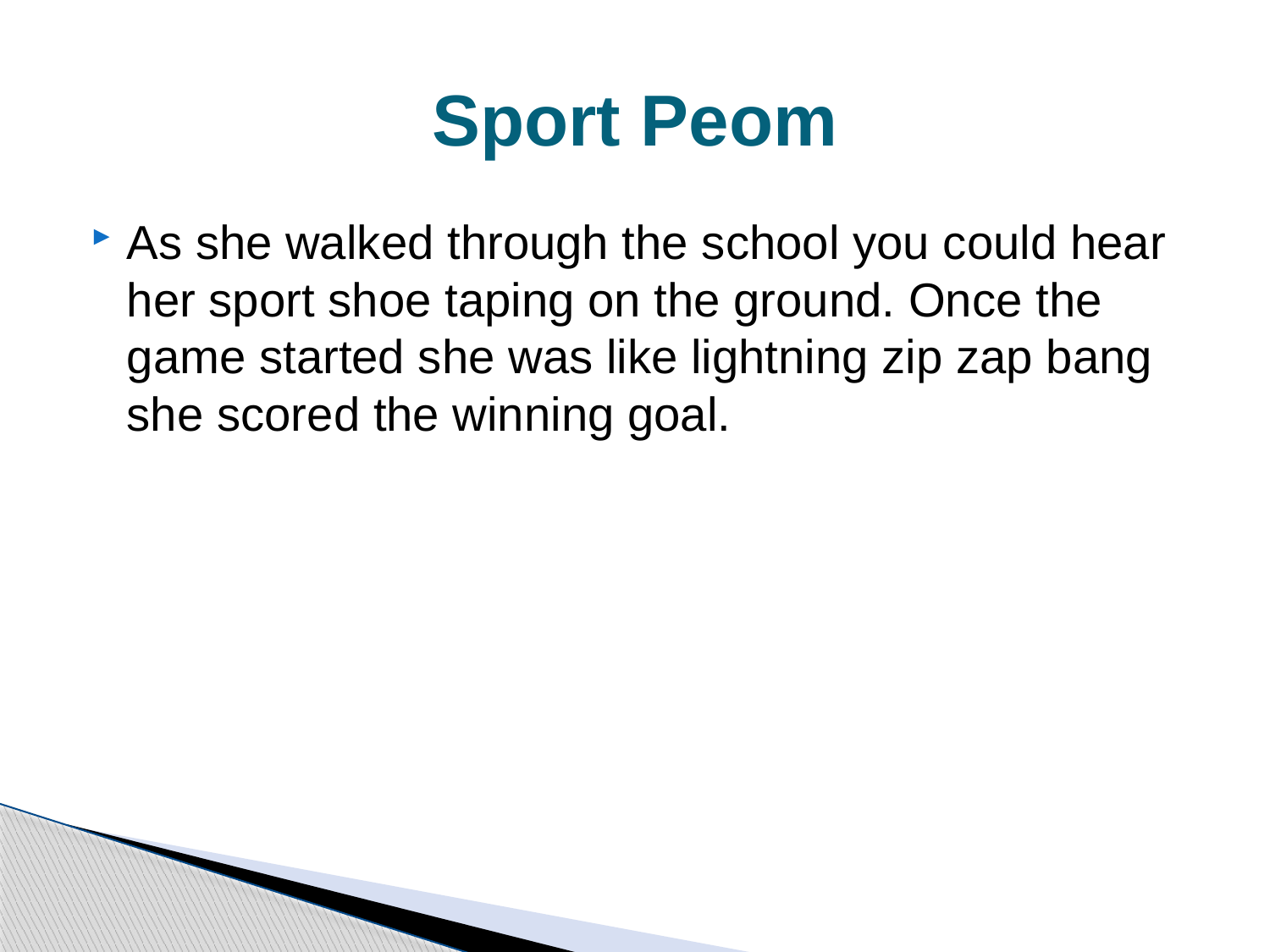

# Sport Peom
As she walked through the school you could hear her sport shoe taping on the ground. Once the game started she was like lightning zip zap bang she scored the winning goal.